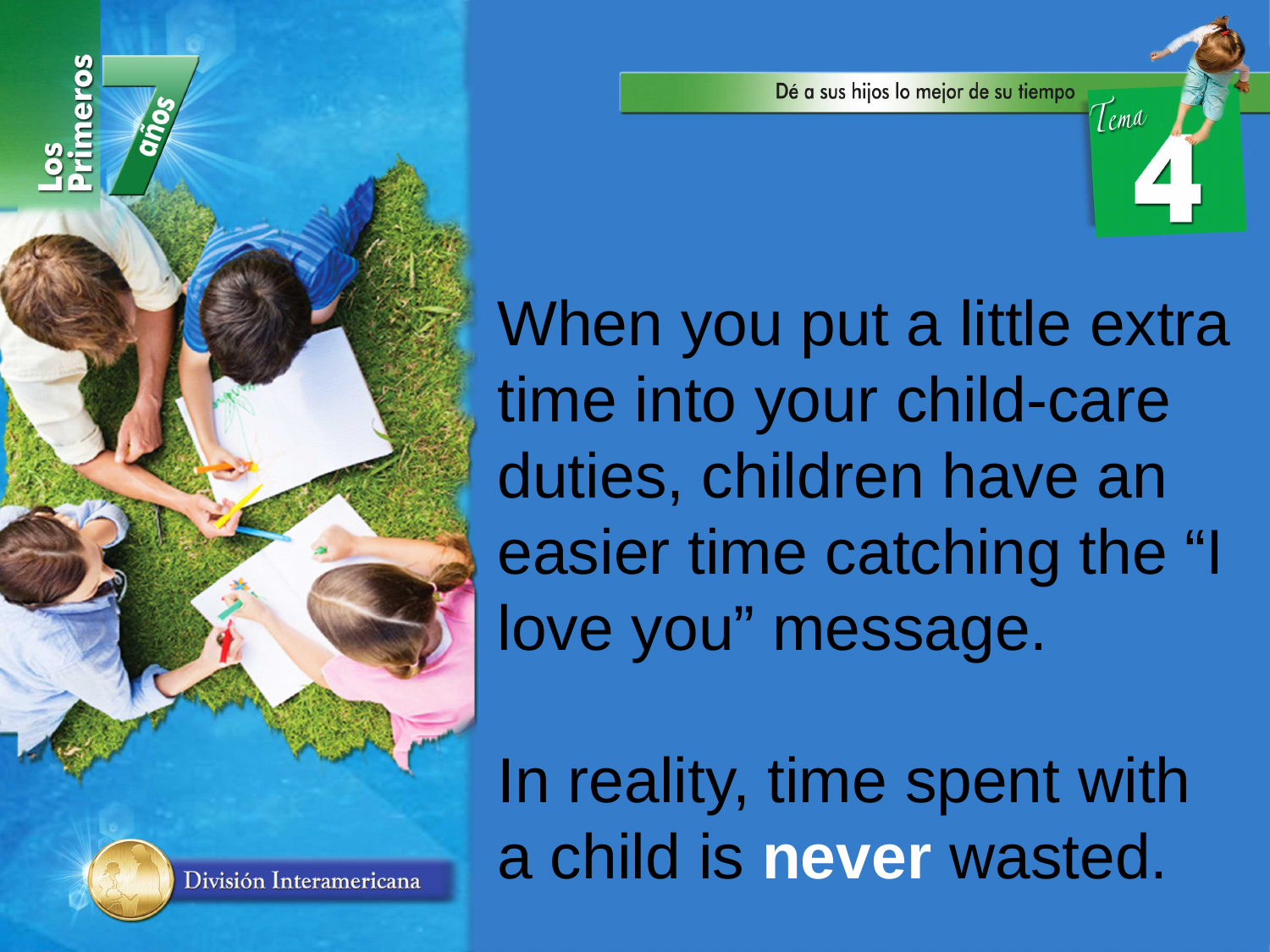

When you put a little extra time into your child-care duties, children have an easier time catching the “I love you” message.

In reality, time spent with a child is never wasted.